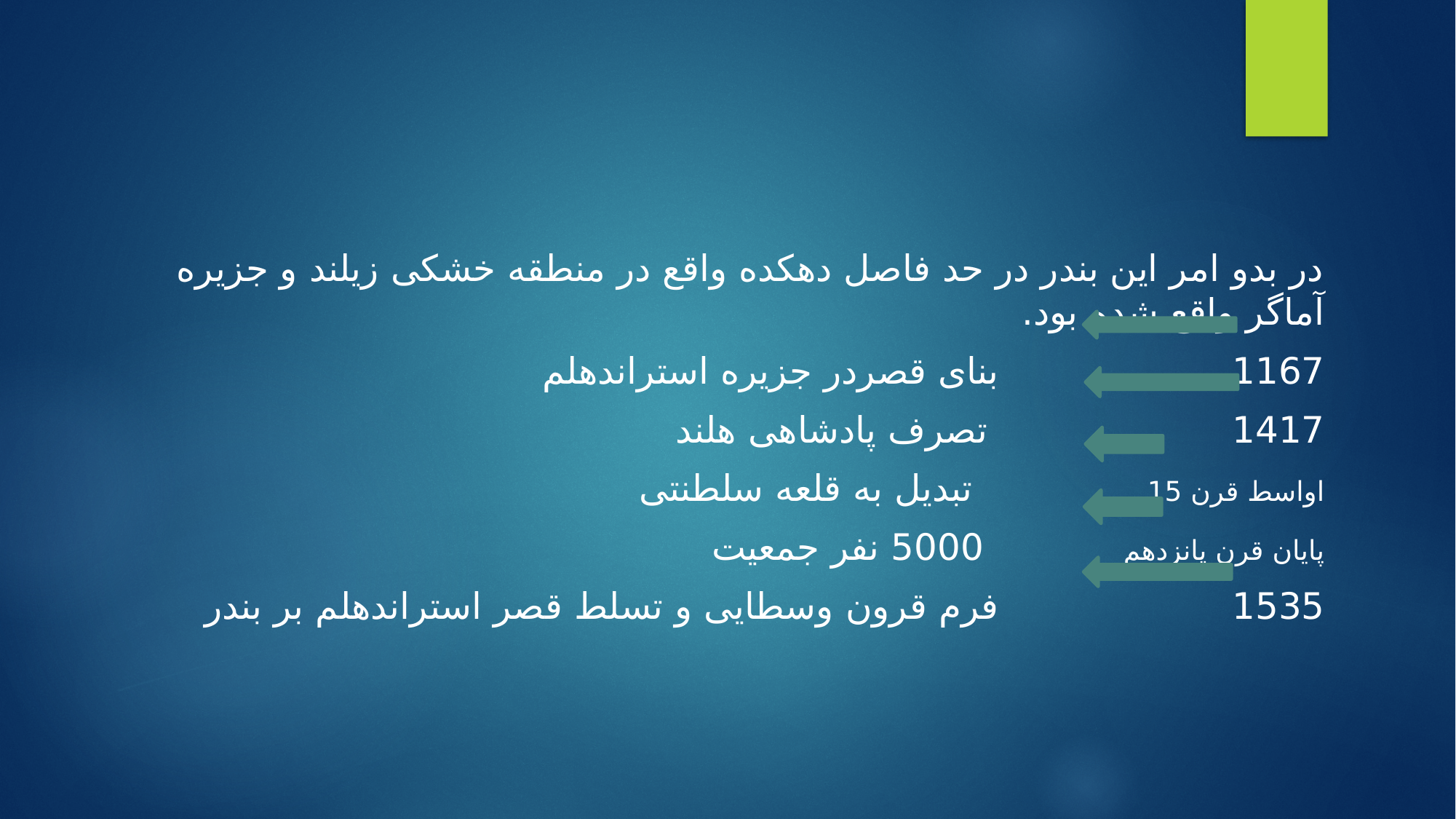

در بدو امر این بندر در حد فاصل دهکده واقع در منطقه خشکی زیلند و جزیره آماگر واقع شده بود.
1167                    بنای قصردر جزیره استراندهلم
1417                     تصرف پادشاهی هلند
اواسط قرن 15               تبدیل به قلعه سلطنتی
پایان قرن پانزدهم                5000 نفر جمعیت
1535                    فرم قرون وسطایی و تسلط قصر استراندهلم بر بندر